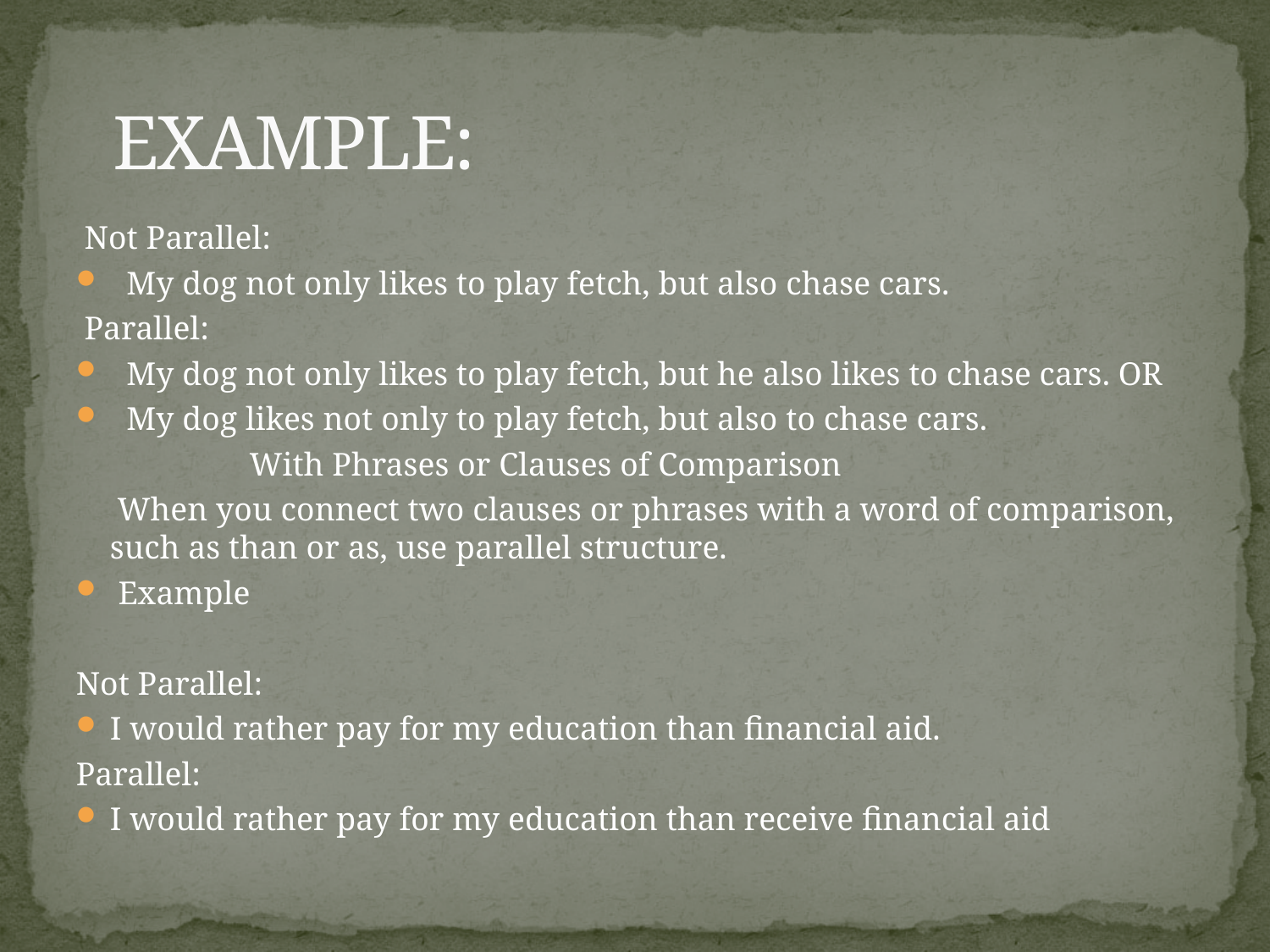

# EXAMPLE:
 Not Parallel:
  My dog not only likes to play fetch, but also chase cars.
 Parallel:
  My dog not only likes to play fetch, but he also likes to chase cars. OR
  My dog likes not only to play fetch, but also to chase cars.
                     With Phrases or Clauses of Comparison
     When you connect two clauses or phrases with a word of comparison, such as than or as, use parallel structure.
 Example

Not Parallel:
I would rather pay for my education than financial aid.
Parallel:
I would rather pay for my education than receive financial aid